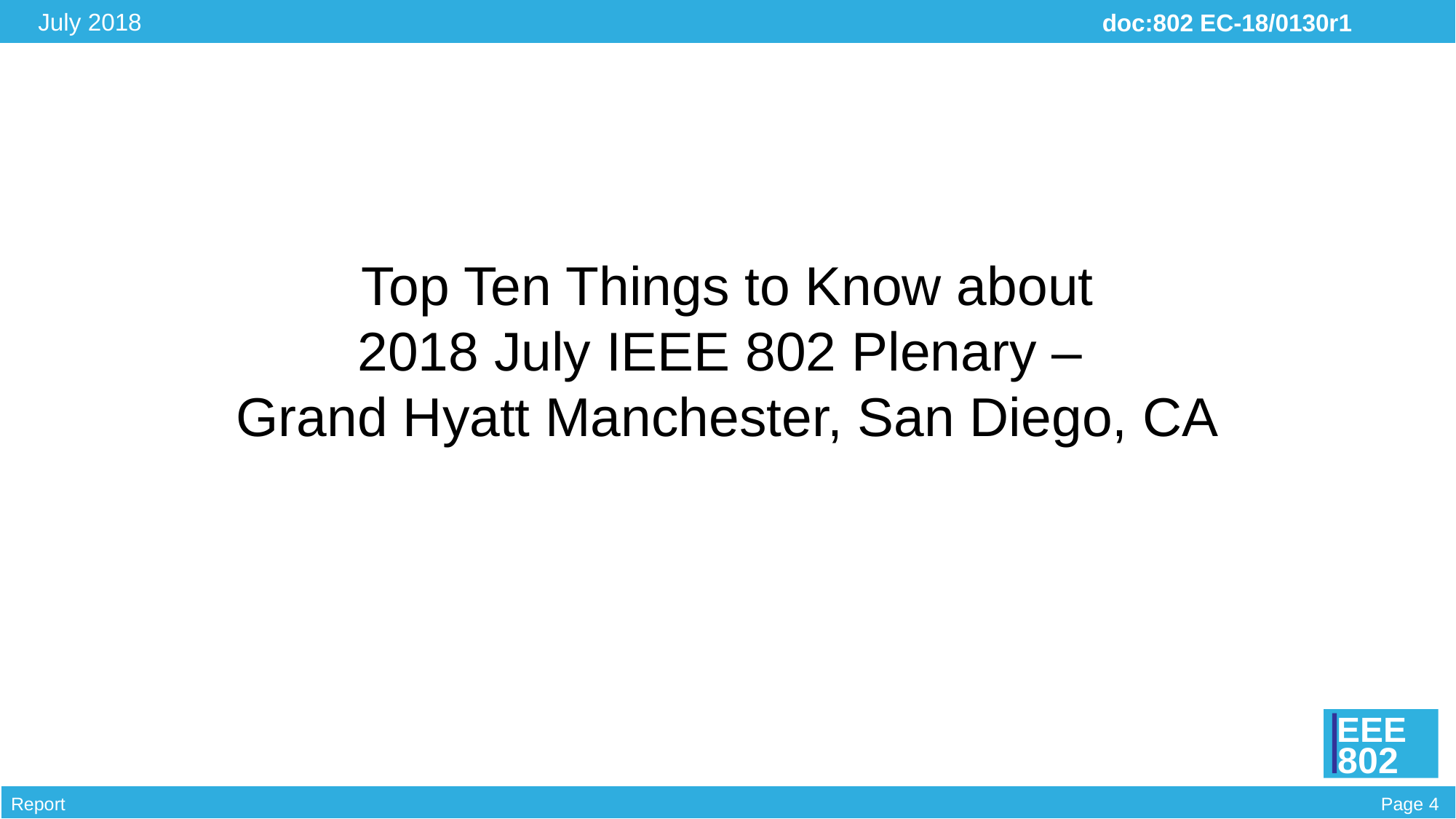

# Top Ten Things to Know about 2018 July IEEE 802 Plenary – Grand Hyatt Manchester, San Diego, CA